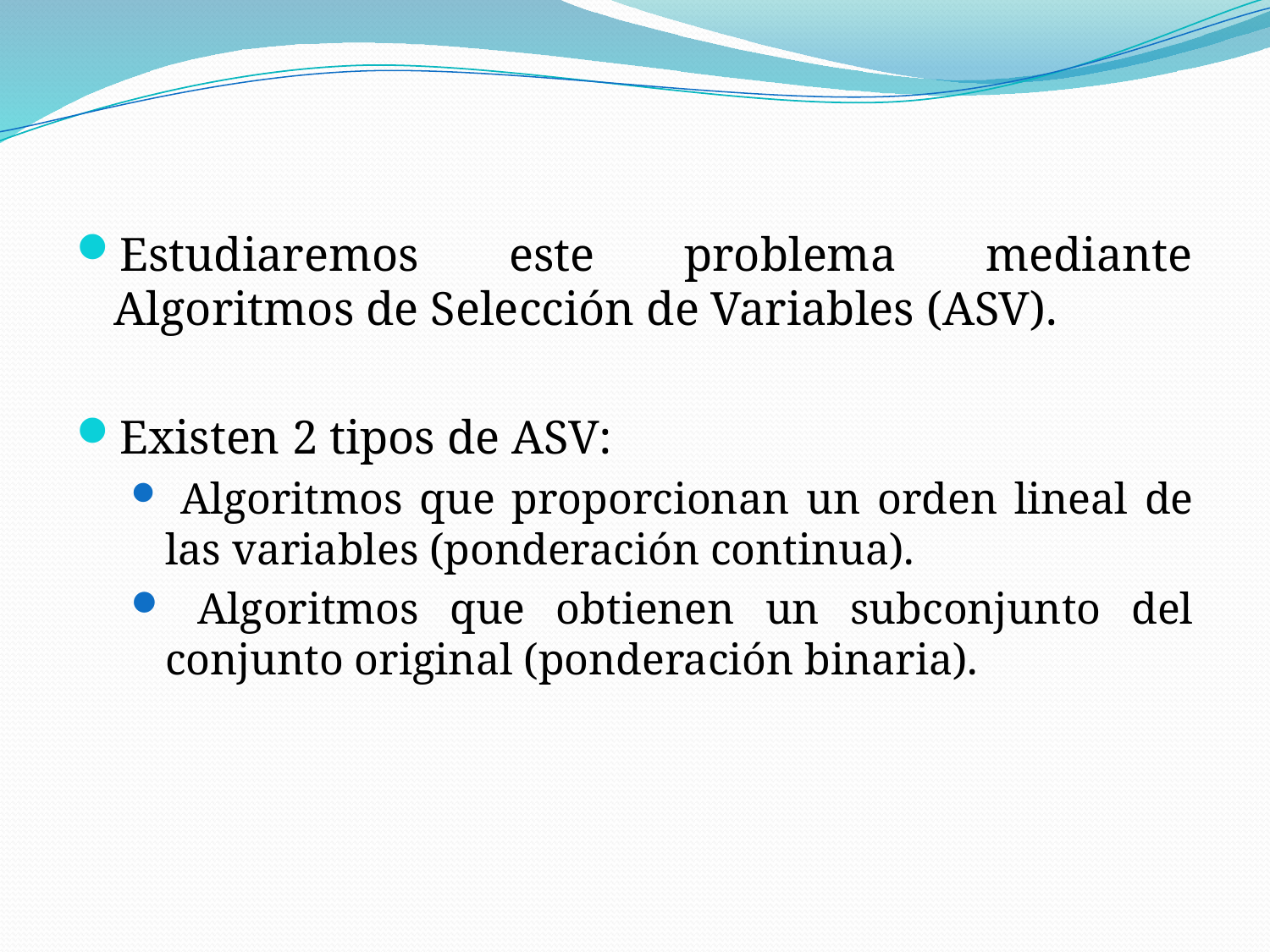

Estudiaremos este problema mediante Algoritmos de Selección de Variables (ASV).

Existen 2 tipos de ASV:
 Algoritmos que proporcionan un orden lineal de las variables (ponderación continua).
 Algoritmos que obtienen un subconjunto del conjunto original (ponderación binaria).